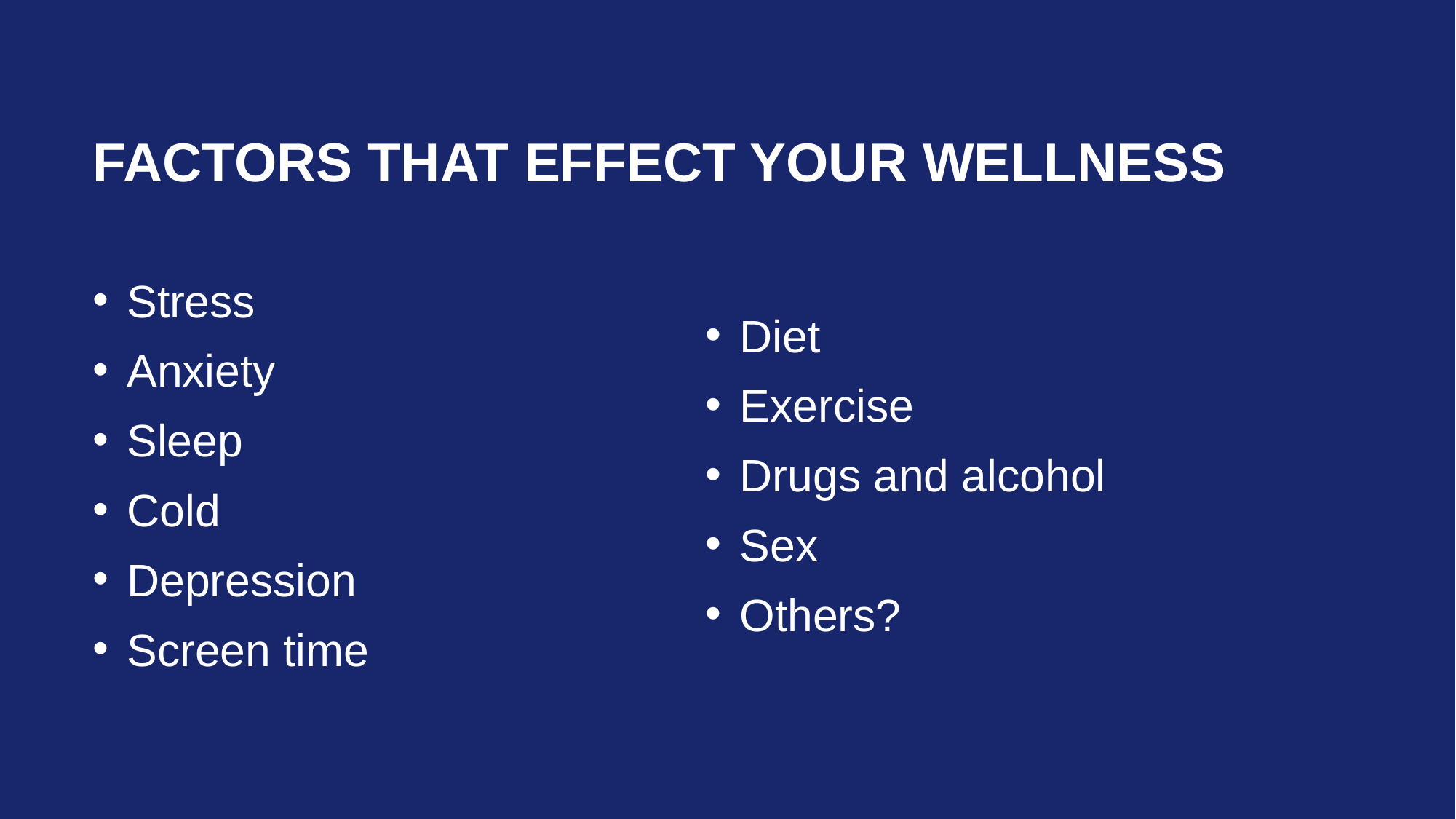

# Factors that effect your wellness
Stress
Anxiety
Sleep
Cold
Depression
Screen time
Diet
Exercise
Drugs and alcohol
Sex
Others?